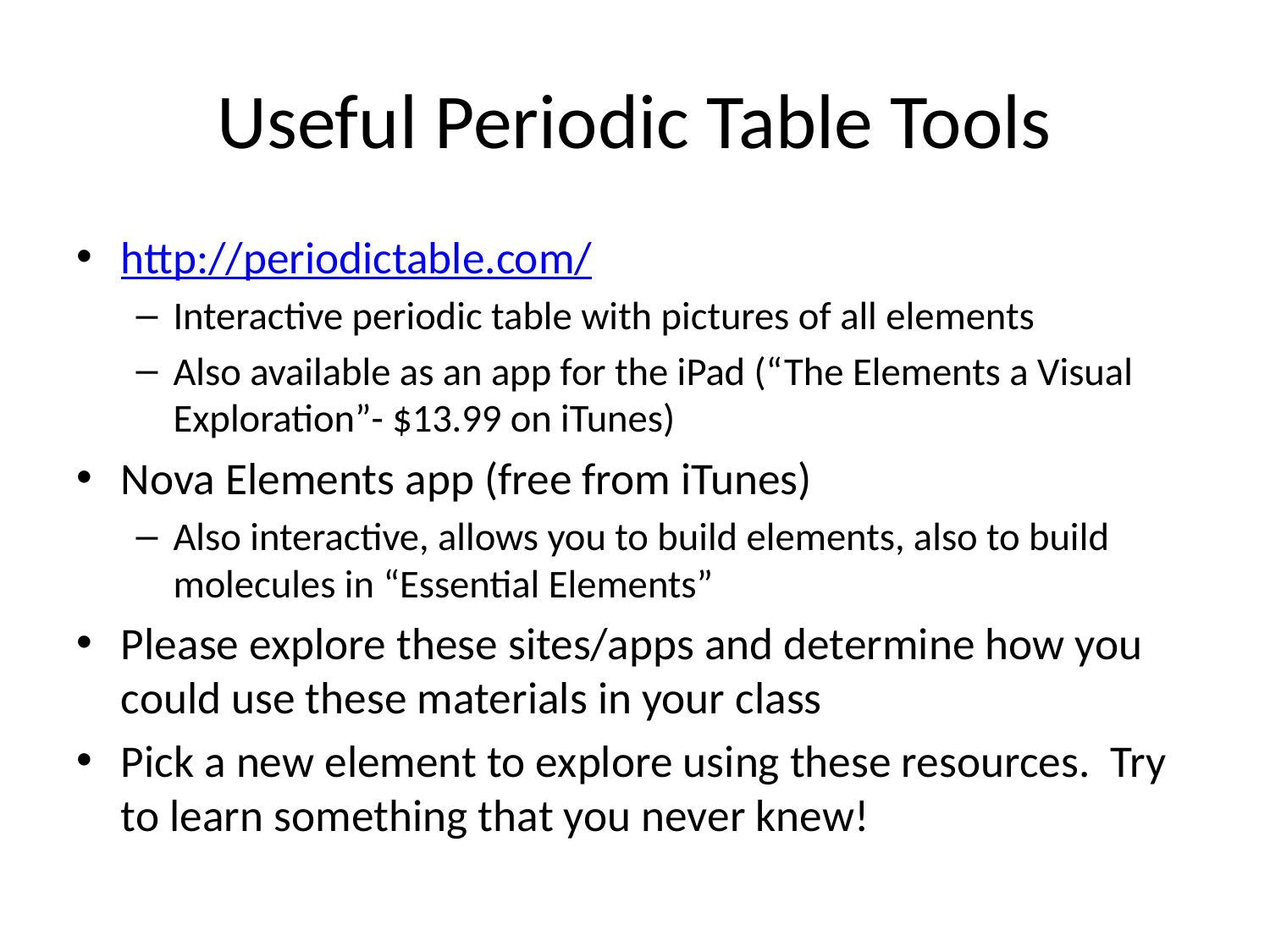

# Useful Periodic Table Tools
http://periodictable.com/
Interactive periodic table with pictures of all elements
Also available as an app for the iPad (“The Elements a Visual Exploration”- $13.99 on iTunes)
Nova Elements app (free from iTunes)
Also interactive, allows you to build elements, also to build molecules in “Essential Elements”
Please explore these sites/apps and determine how you could use these materials in your class
Pick a new element to explore using these resources.  Try to learn something that you never knew!